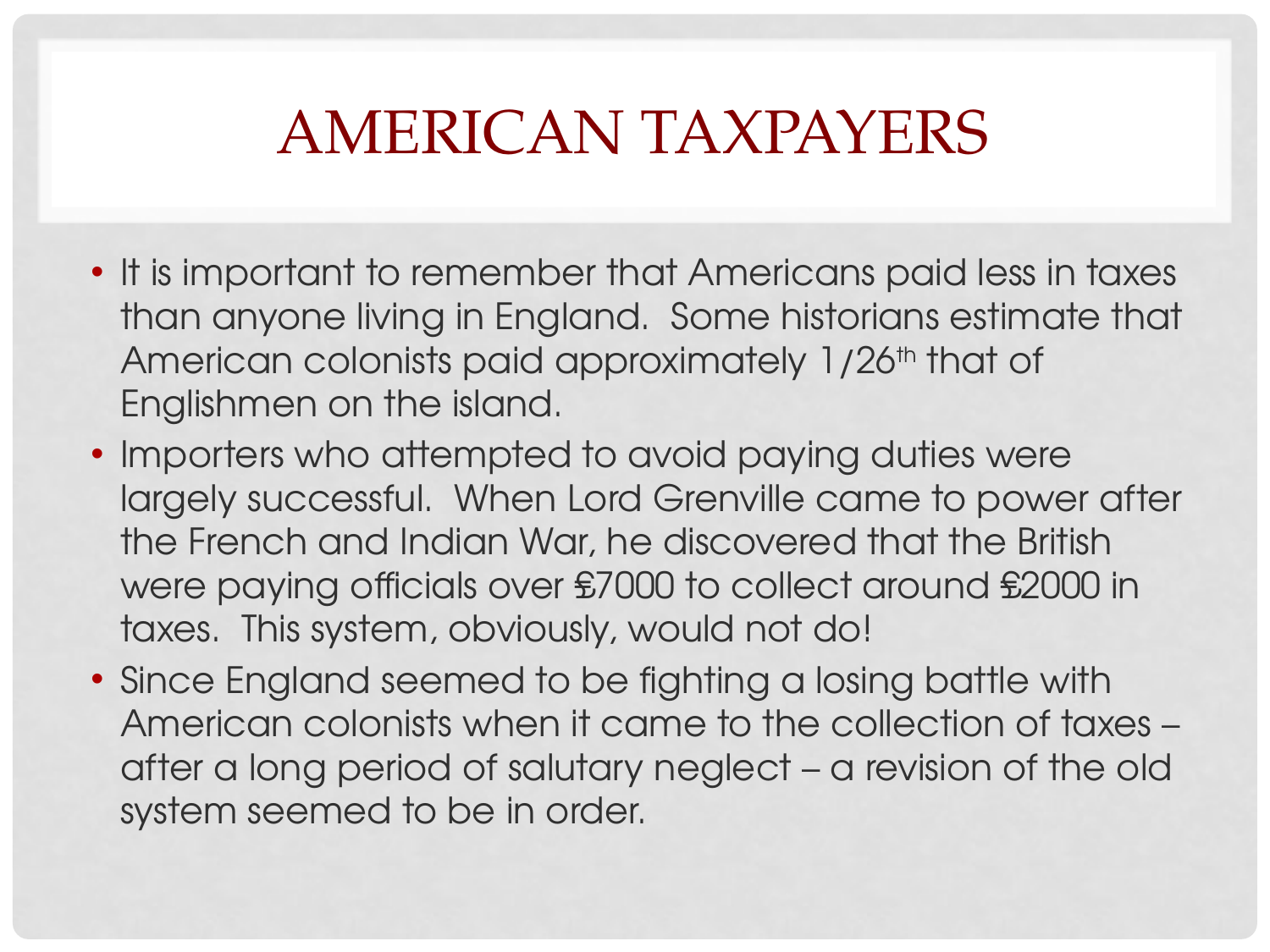

# American taxpayers
It is important to remember that Americans paid less in taxes than anyone living in England.  Some historians estimate that American colonists paid approximately 1/26th that of Englishmen on the island.
Importers who attempted to avoid paying duties were largely successful.  When Lord Grenville came to power after the French and Indian War, he discovered that the British were paying officials over ₤7000 to collect around ₤2000 in taxes.  This system, obviously, would not do!
Since England seemed to be fighting a losing battle with American colonists when it came to the collection of taxes – after a long period of salutary neglect – a revision of the old system seemed to be in order.